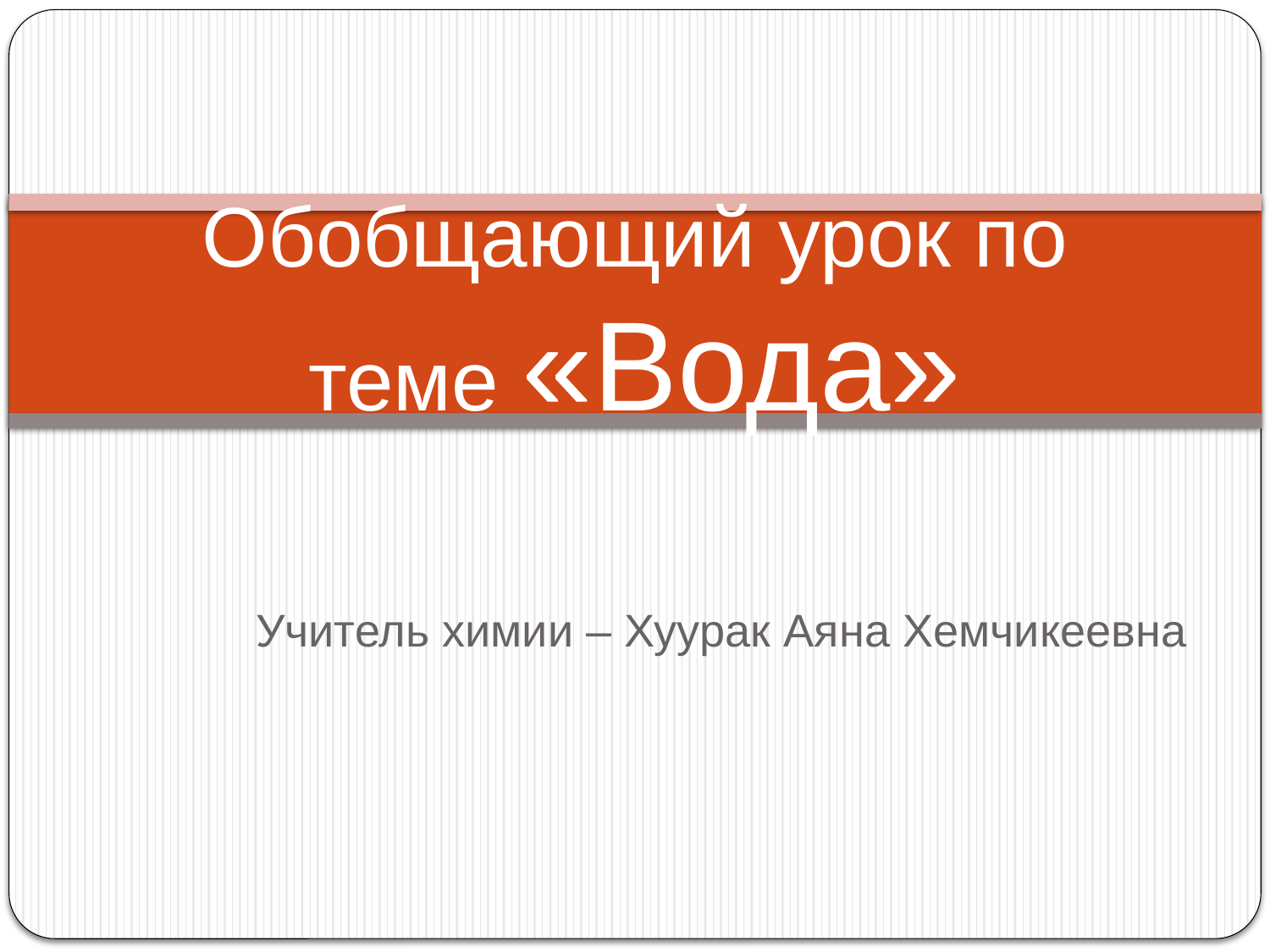

# Обобщающий урок по теме «Вода»
Учитель химии – Хуурак Аяна Хемчикеевна